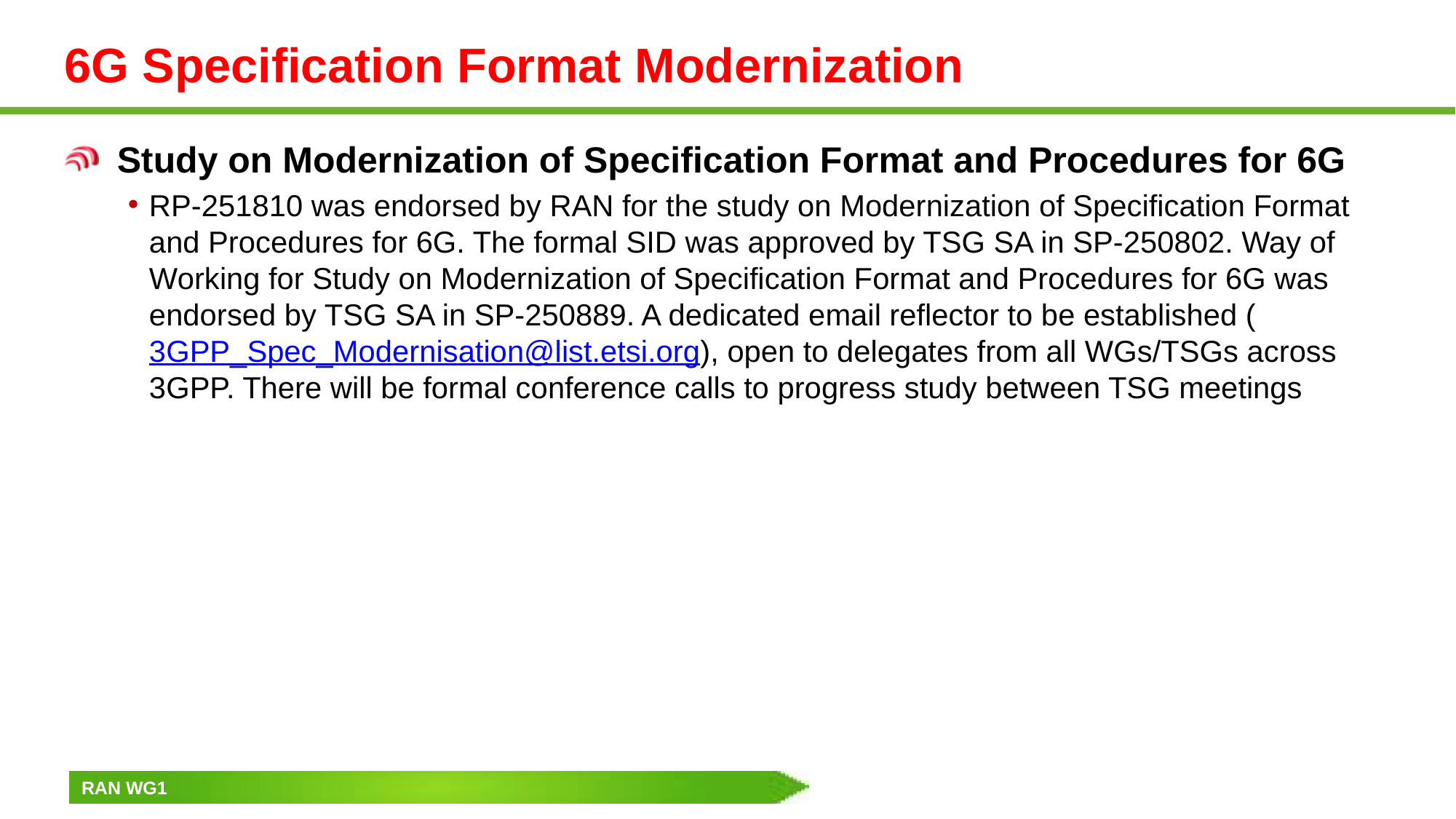

# 6G Specification Format Modernization
Study on Modernization of Specification Format and Procedures for 6G
RP-251810 was endorsed by RAN for the study on Modernization of Specification Format and Procedures for 6G. The formal SID was approved by TSG SA in SP-250802. Way of Working for Study on Modernization of Specification Format and Procedures for 6G was endorsed by TSG SA in SP-250889. A dedicated email reflector to be established (3GPP_Spec_Modernisation@list.etsi.org), open to delegates from all WGs/TSGs across 3GPP. There will be formal conference calls to progress study between TSG meetings